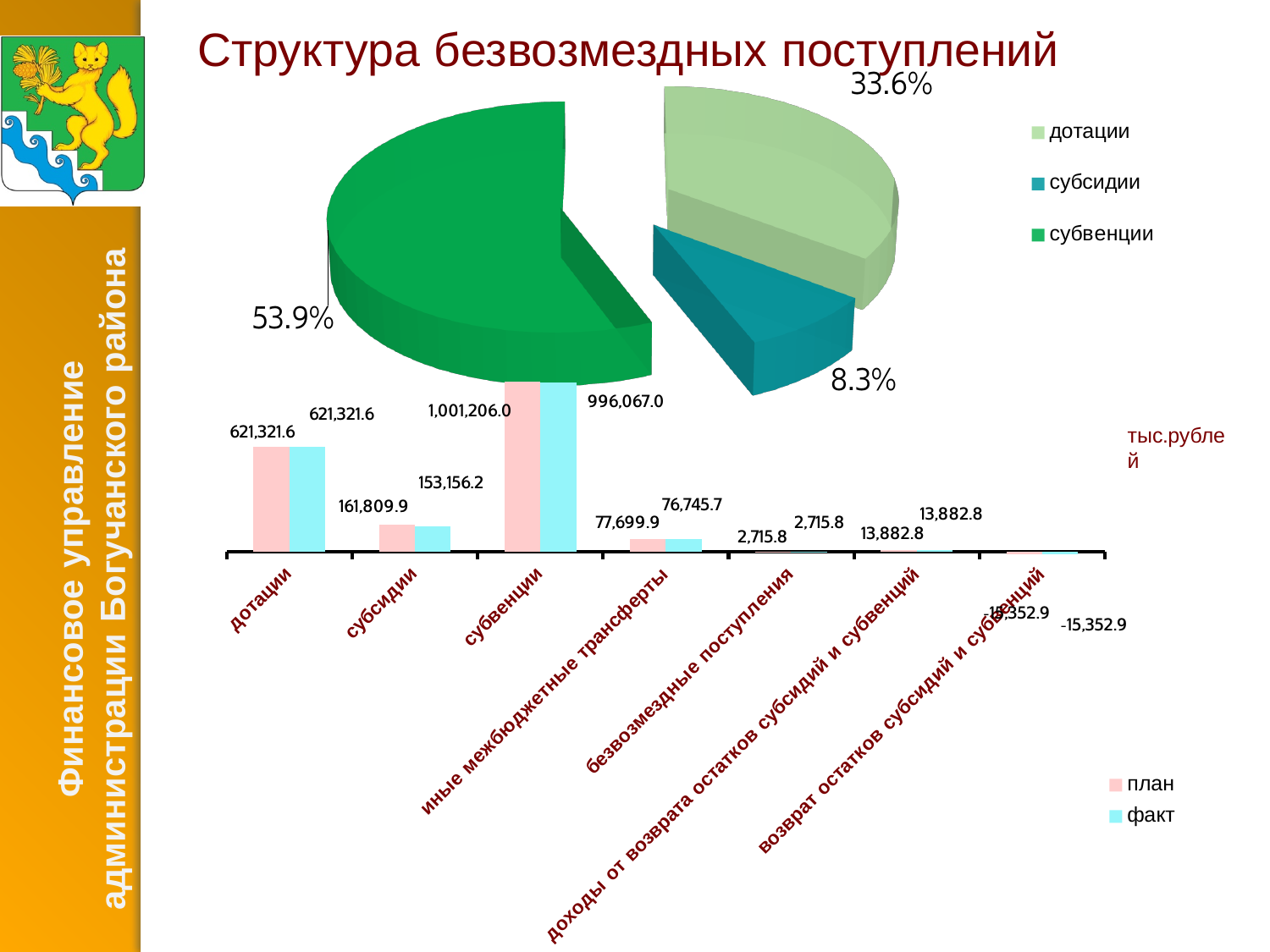

# Структура безвозмездных поступлений

[unsupported chart]

### Chart

| Category | план | факт |
|---|---|---|
| дотации | 621321.6 | 621321.6 |
| субсидии | 161809.91356000002 | 153156.24858 |
| субвенции | 1001205.9520800004 | 996067.0482000004 |
| иные межбюджетные трансферты | 77699.8888 | 76745.73793999995 |
| безвозмездные поступления | 2715.756 | 2715.756 |
| доходы от возврата остатков субсидий и субвенций | 13882.80614 | 13882.80614 |
| возврат остатков субсидий и субвенций | -15352.94976000001 | -15352.94976000001 |
тыс.рублей